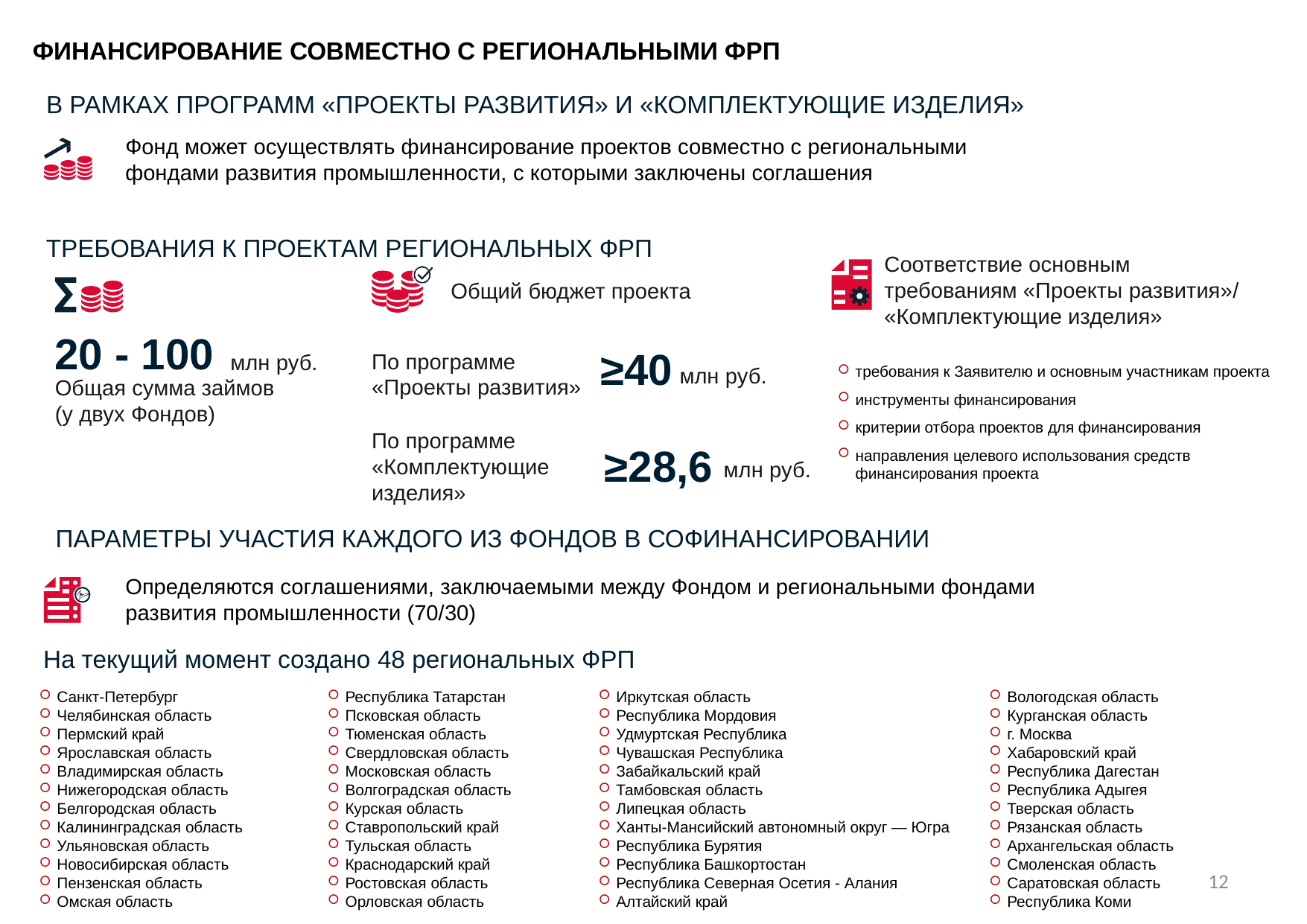

ФИНАНСИРОВАНИЕ СОВМЕСТНО С РЕГИОНАЛЬНЫМИ ФРП
В РАМКАХ ПРОГРАММ «ПРОЕКТЫ РАЗВИТИЯ» И «КОМПЛЕКТУЮЩИЕ ИЗДЕЛИЯ»
Фонд может осуществлять финансирование проектов совместно с региональными фондами развития промышленности, с которыми заключены соглашения

ТРЕБОВАНИЯ К ПРОЕКТАМ РЕГИОНАЛЬНЫХ ФРП
Соответствие основным требованиям «Проекты развития»/ «Комплектующие изделия»

Общий бюджет проекта

20 - 100
≥40
По программе
«Проекты развития»
млн руб.
требования к Заявителю и основным участникам проекта
инструменты финансирования
критерии отбора проектов для финансирования
направления целевого использования средств
финансирования проекта

млн руб.
Общая сумма займов
(у двух Фондов)
По программе
«Комплектующие
изделия»
≥28,6
млн руб.
ПАРАМЕТРЫ УЧАСТИЯ КАЖДОГО ИЗ ФОНДОВ В СОФИНАНСИРОВАНИИ
Определяются соглашениями, заключаемыми между Фондом и региональными фондами развития промышленности (70/30)

На текущий момент создано 48 региональных ФРП
Санкт-Петербург
Челябинская область
Пермский край
Ярославская область
Владимирская область
Нижегородская область
Белгородская область
Калининградская область
Ульяновская область
Новосибирская область
Пензенская область
Омская область

Республика Татарстан
Псковская область
Тюменская область
Свердловская область
Московская область
Волгоградская область
Курская область
Ставропольский край
Тульская область
Краснодарский край
Ростовская область
Орловская область

Иркутская область
Республика Мордовия
Удмуртская Республика
Чувашская Республика
Забайкальский край
Тамбовская область
Липецкая область
Ханты-Мансийский автономный округ — Югра
Республика Бурятия
Республика Башкортостан
Республика Северная Осетия - Алания
Алтайский край

Вологодская область
Курганская область
г. Москва
Хабаровский край
Республика Дагестан
Республика Адыгея
Тверская область
Рязанская область
Архангельская область
Смоленская область
Саратовская область
Республика Коми

12